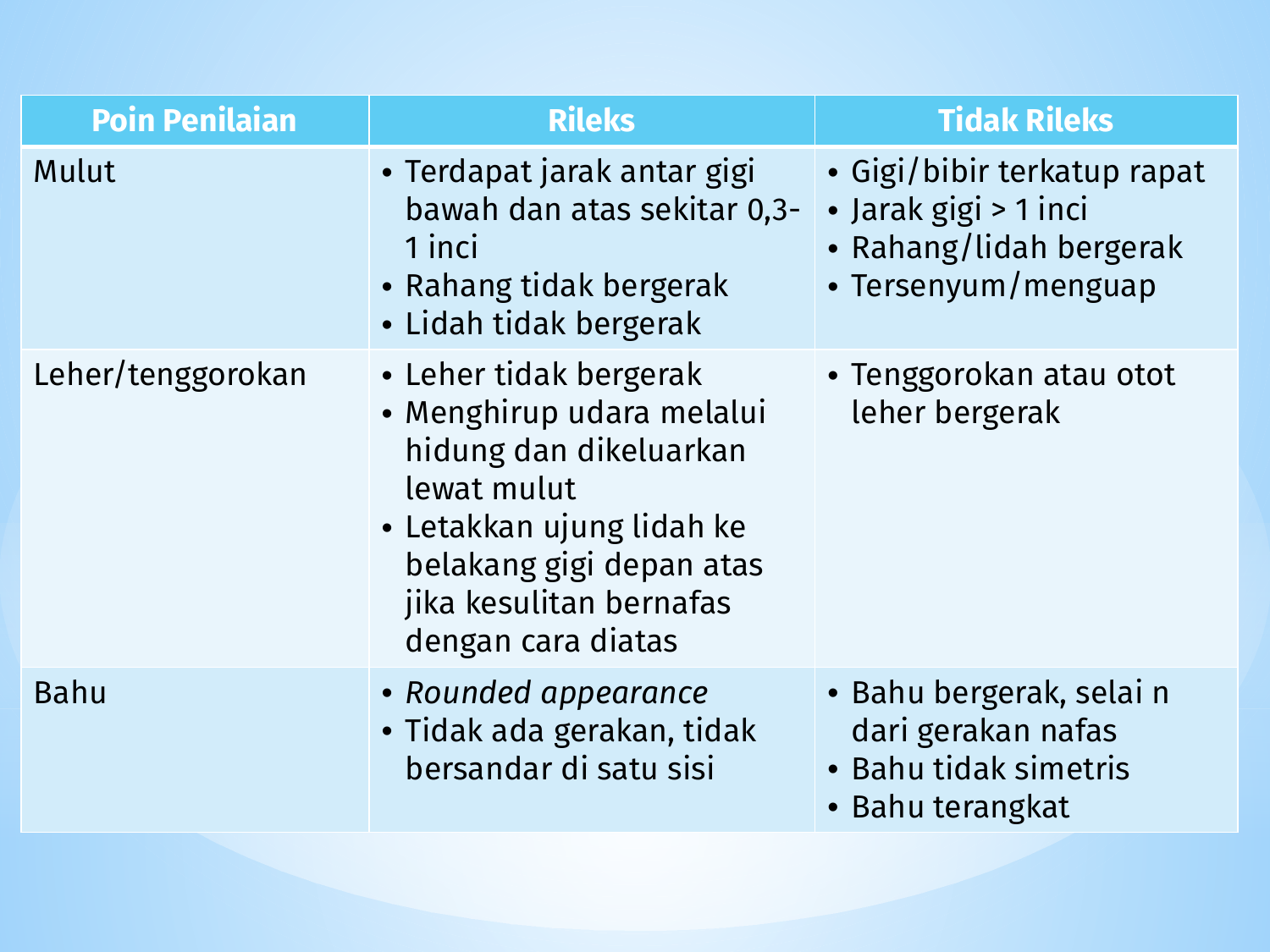

| Poin Penilaian | Rileks | Tidak Rileks |
| --- | --- | --- |
| Mulut | Terdapat jarak antar gigi bawah dan atas sekitar 0,3-1 inci Rahang tidak bergerak Lidah tidak bergerak | Gigi/bibir terkatup rapat Jarak gigi > 1 inci Rahang/lidah bergerak Tersenyum/menguap |
| Leher/tenggorokan | Leher tidak bergerak Menghirup udara melalui hidung dan dikeluarkan lewat mulut Letakkan ujung lidah ke belakang gigi depan atas jika kesulitan bernafas dengan cara diatas | Tenggorokan atau otot leher bergerak |
| Bahu | Rounded appearance Tidak ada gerakan, tidak bersandar di satu sisi | Bahu bergerak, selai n dari gerakan nafas Bahu tidak simetris Bahu terangkat |